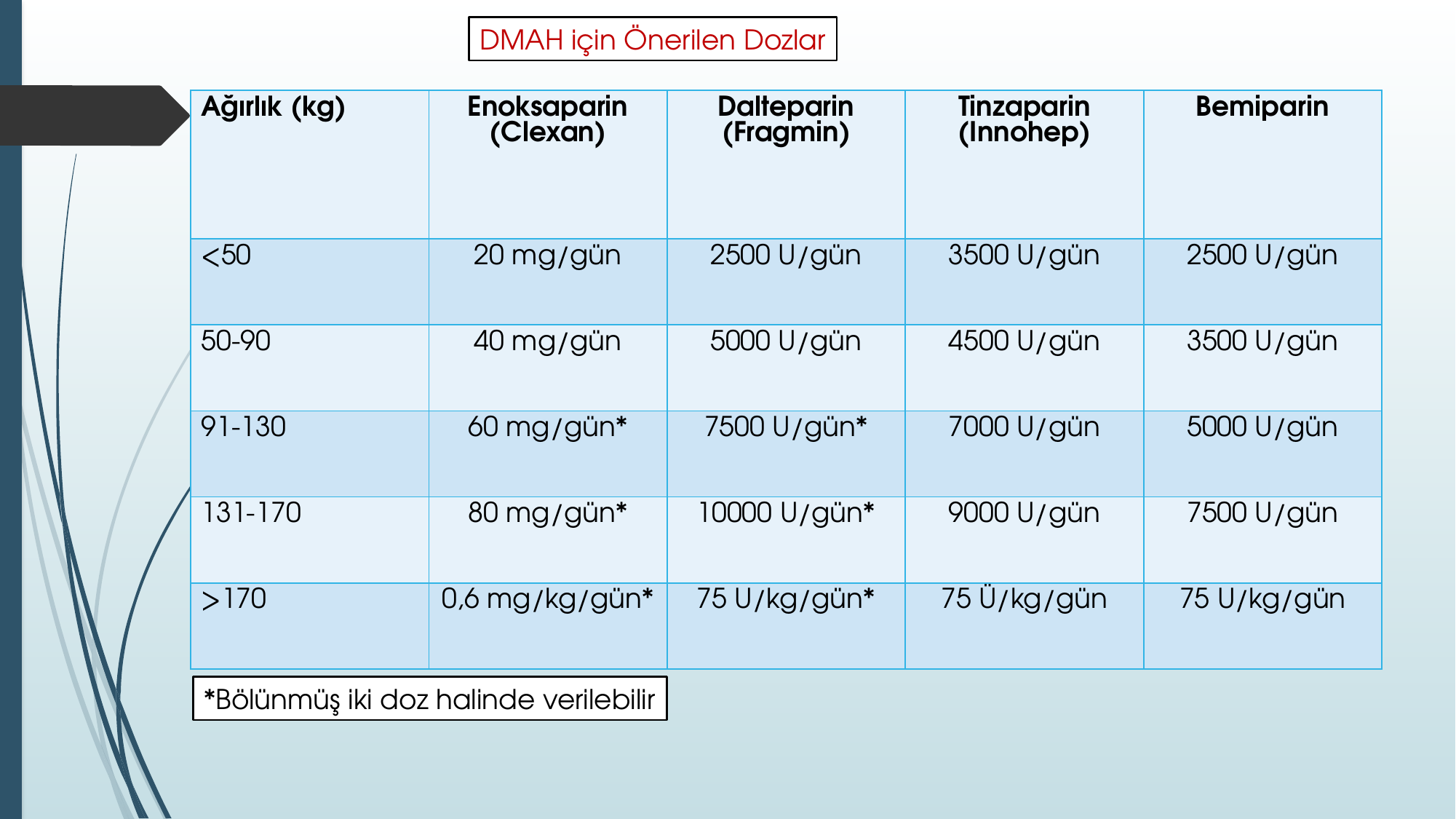

DMAH için Önerilen Dozlar
| Ağırlık (kg) | Enoksaparin (Clexan) | Dalteparin (Fragmin) | Tinzaparin (Innohep) | Bemiparin |
| --- | --- | --- | --- | --- |
| <50 | 20 mg/gün | 2500 U/gün | 3500 U/gün | 2500 U/gün |
| 50-90 | 40 mg/gün | 5000 U/gün | 4500 U/gün | 3500 U/gün |
| 91-130 | 60 mg/gün\* | 7500 U/gün\* | 7000 U/gün | 5000 U/gün |
| 131-170 | 80 mg/gün\* | 10000 U/gün\* | 9000 U/gün | 7500 U/gün |
| >170 | 0,6 mg/kg/gün\* | 75 U/kg/gün\* | 75 Ü/kg/gün | 75 U/kg/gün |
*Bölünmüş iki doz halinde verilebilir